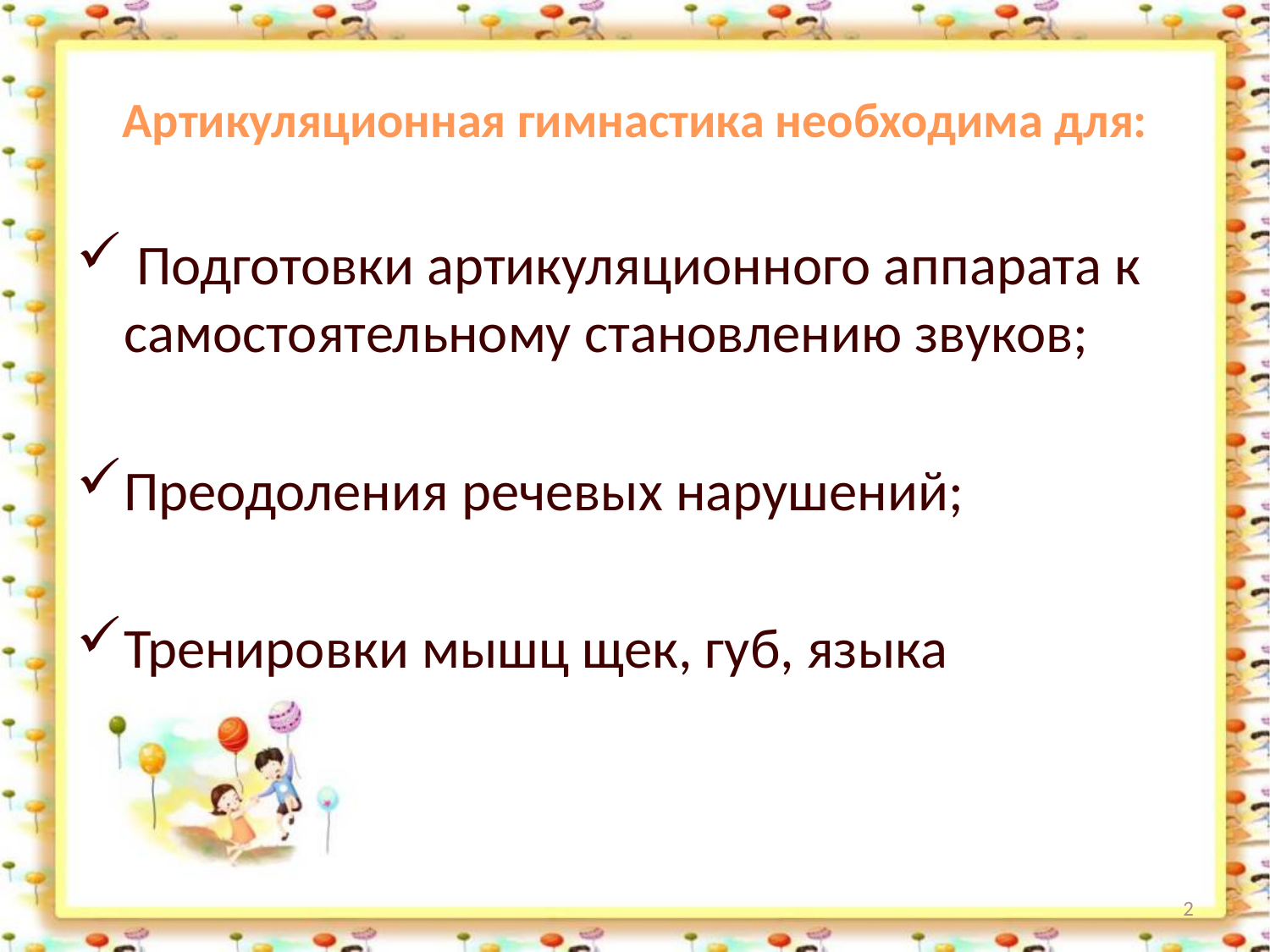

# Артикуляционная гимнастика необходима для:
 Подготовки артикуляционного аппарата к самостоятельному становлению звуков;

Преодоления речевых нарушений;

Тренировки мышц щек, губ, языка

2